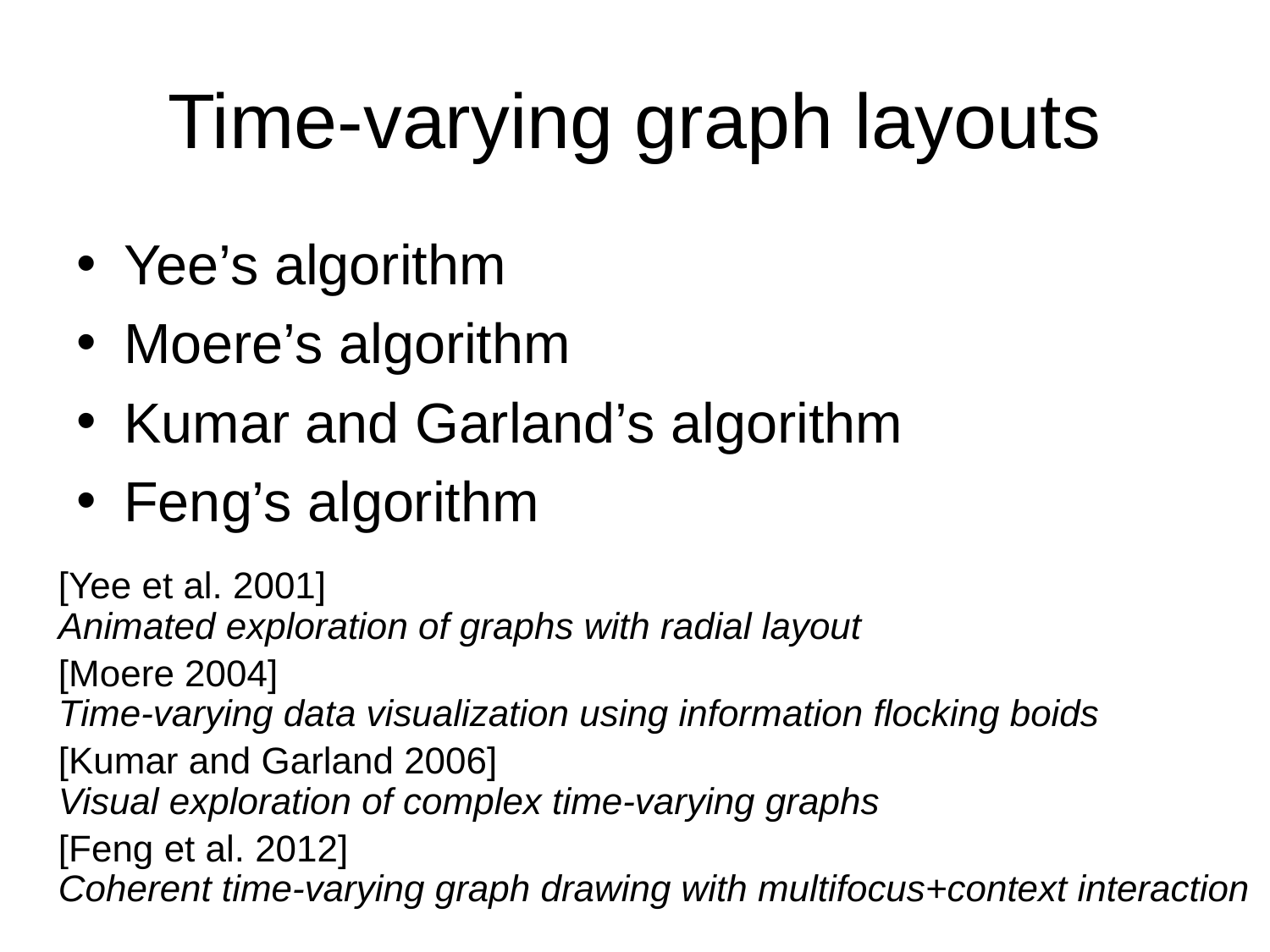

# Time-varying graph layouts
Yee’s algorithm
Moere’s algorithm
Kumar and Garland’s algorithm
Feng’s algorithm
	[Yee et al. 2001]
		Animated exploration of graphs with radial layout
	[Moere 2004]
		Time-varying data visualization using information flocking boids
	[Kumar and Garland 2006]
		Visual exploration of complex time-varying graphs
	[Feng et al. 2012]
		Coherent time-varying graph drawing with multifocus+context interaction